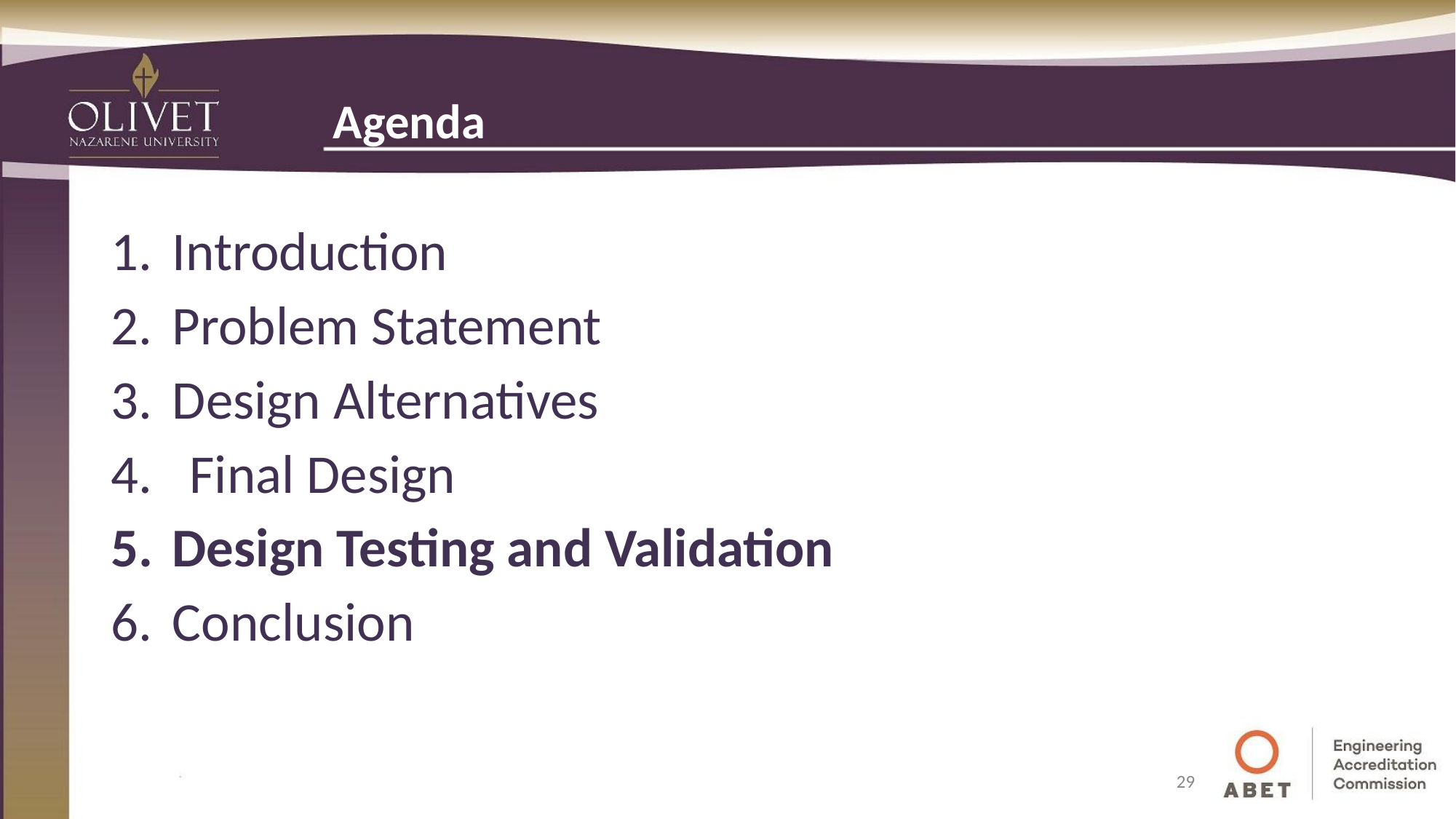

# Agenda
Introduction
Problem Statement
Design Alternatives
   Final Design
Design Testing and Validation
Conclusion
29